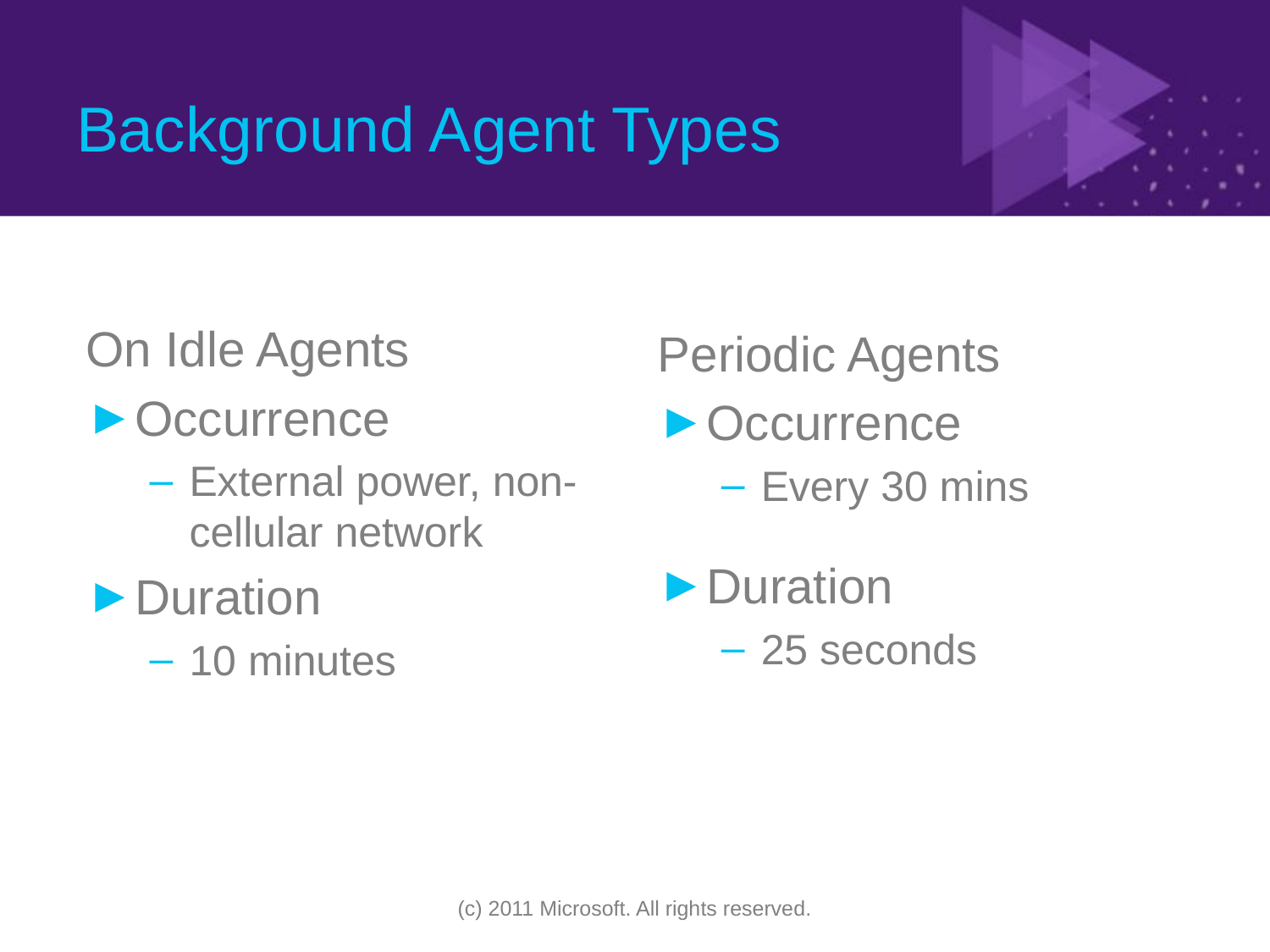

# Background Agent Types
On Idle Agents
Occurrence
External power, non-cellular network
Duration
10 minutes
Periodic Agents
Occurrence
Every 30 mins

Duration
25 seconds
(c) 2011 Microsoft. All rights reserved.